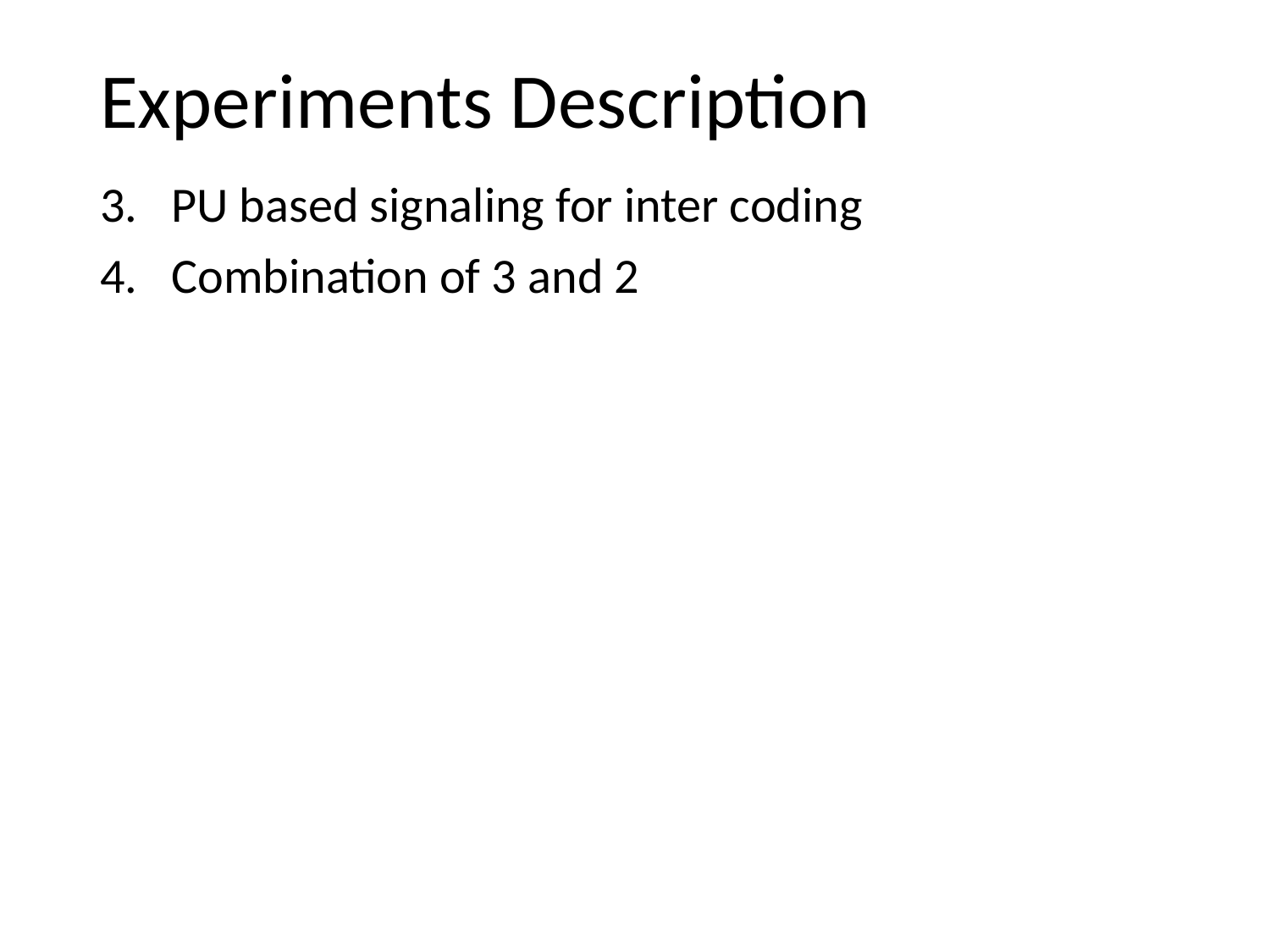

# Experiments Description
PU based signaling for inter coding
Combination of 3 and 2